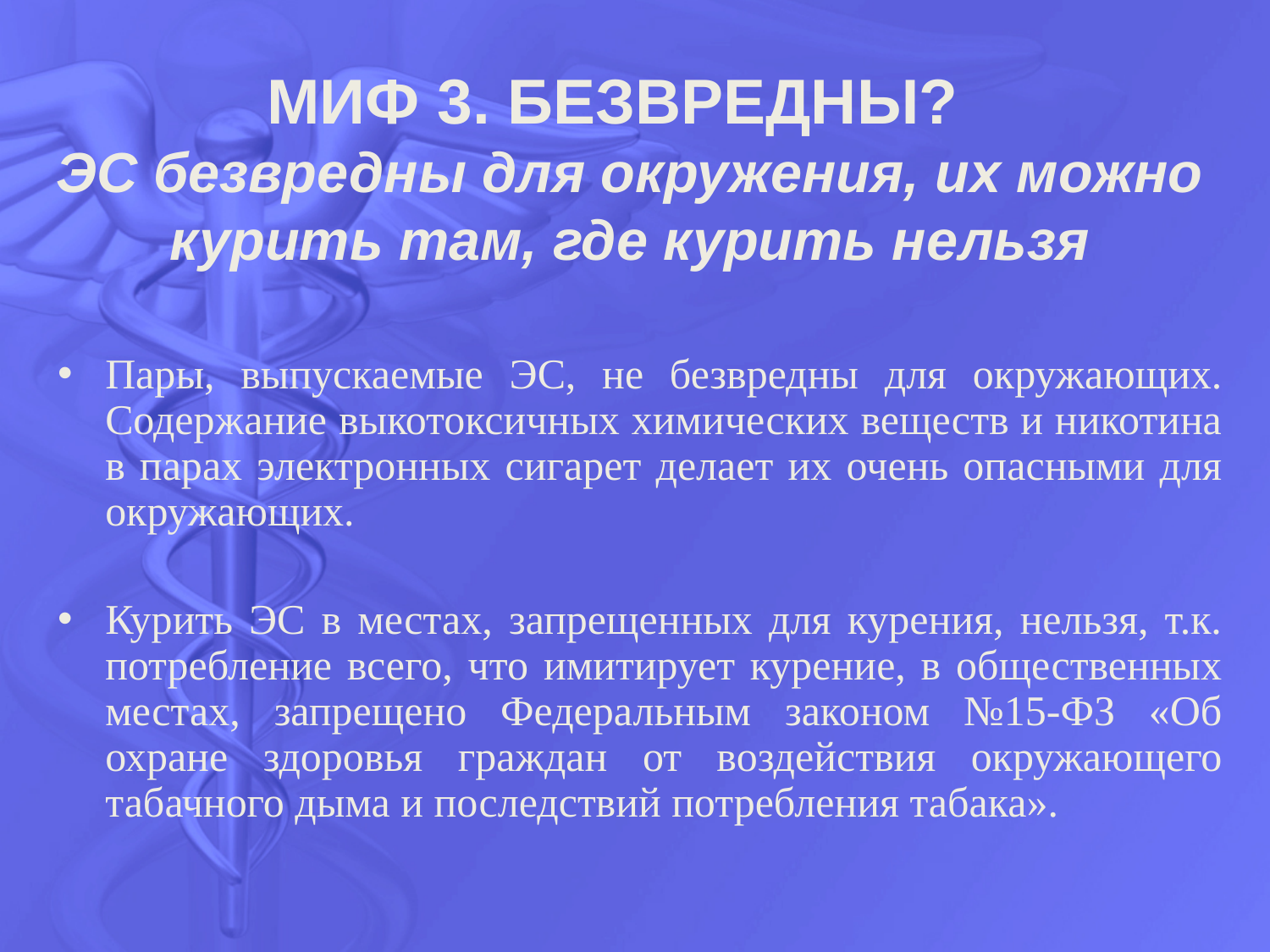

# МИФ 3. БЕЗВРЕДНЫ? ЭС безвредны для окружения, их можно курить там, где курить нельзя

Пары, выпускаемые ЭС, не безвредны для окружающих. Содержание выкотоксичных химических веществ и никотина в парах электронных сигарет делает их очень опасными для окружающих.

Курить ЭС в местах, запрещенных для курения, нельзя, т.к. потребление всего, что имитирует курение, в общественных местах, запрещено Федеральным законом №15-ФЗ «Об охране здоровья граждан от воздействия окружающего табачного дыма и последствий потребления табака».